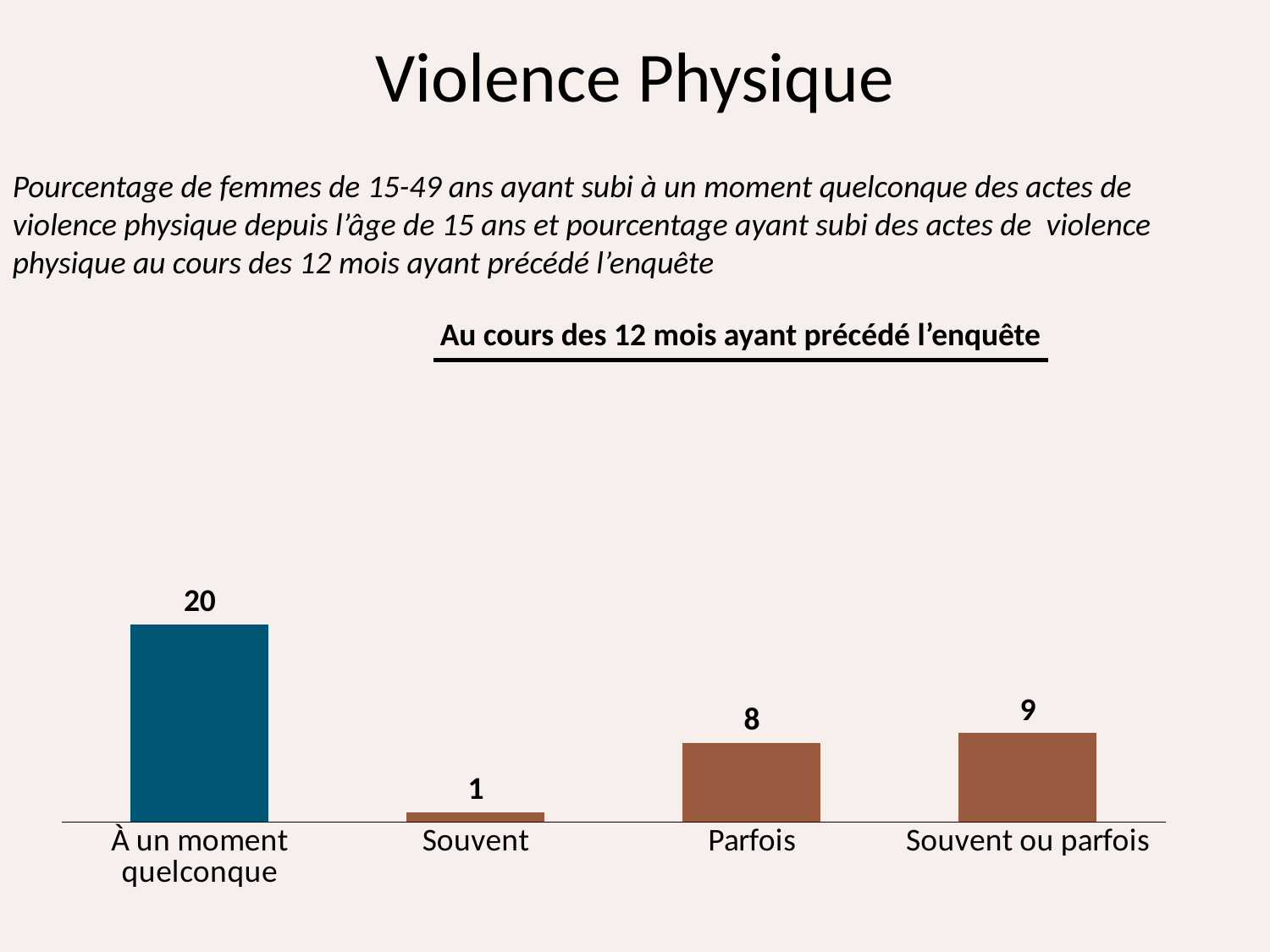

# Violence Physique
Pourcentage de femmes de 15-49 ans ayant subi à un moment quelconque des actes de violence physique depuis l’âge de 15 ans et pourcentage ayant subi des actes de  violence physique au cours des 12 mois ayant précédé l’enquête

### Chart

| Category | Women |
|---|---|
| À un moment quelconque | 20.0 |
| Souvent | 1.0 |
| Parfois | 8.0 |
| Souvent ou parfois | 9.0 |
Au cours des 12 mois ayant précédé l’enquête